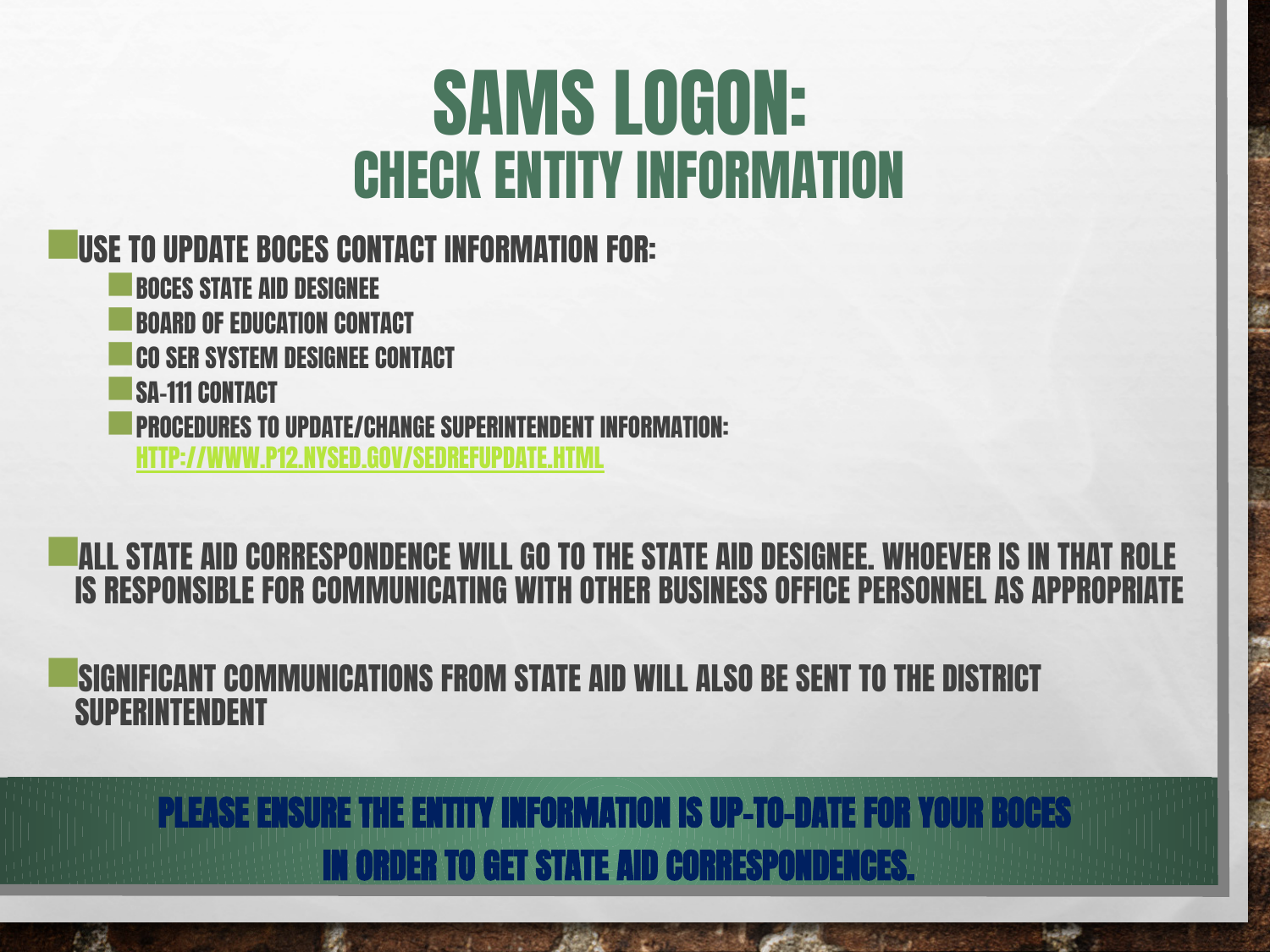

# SAMS Logon: Check Entity Information

Use to update BOCES contact information for:
BOCES State Aid Designee
Board of Education Contact
Co Ser System Designee Contact
SA-111 Contact
Procedures to update/change Superintendent information: http://www.p12.nysed.gov/sedrefupdate.html

All State Aid correspondence will go to the State Aid Designee. Whoever is in that role is responsible for communicating with other business office personnel as appropriate

Significant communications from State Aid will also be sent to the District Superintendent

Please ensure the Entity Information is up-to-date for your BOCES
in order to get State Aid correspondences.